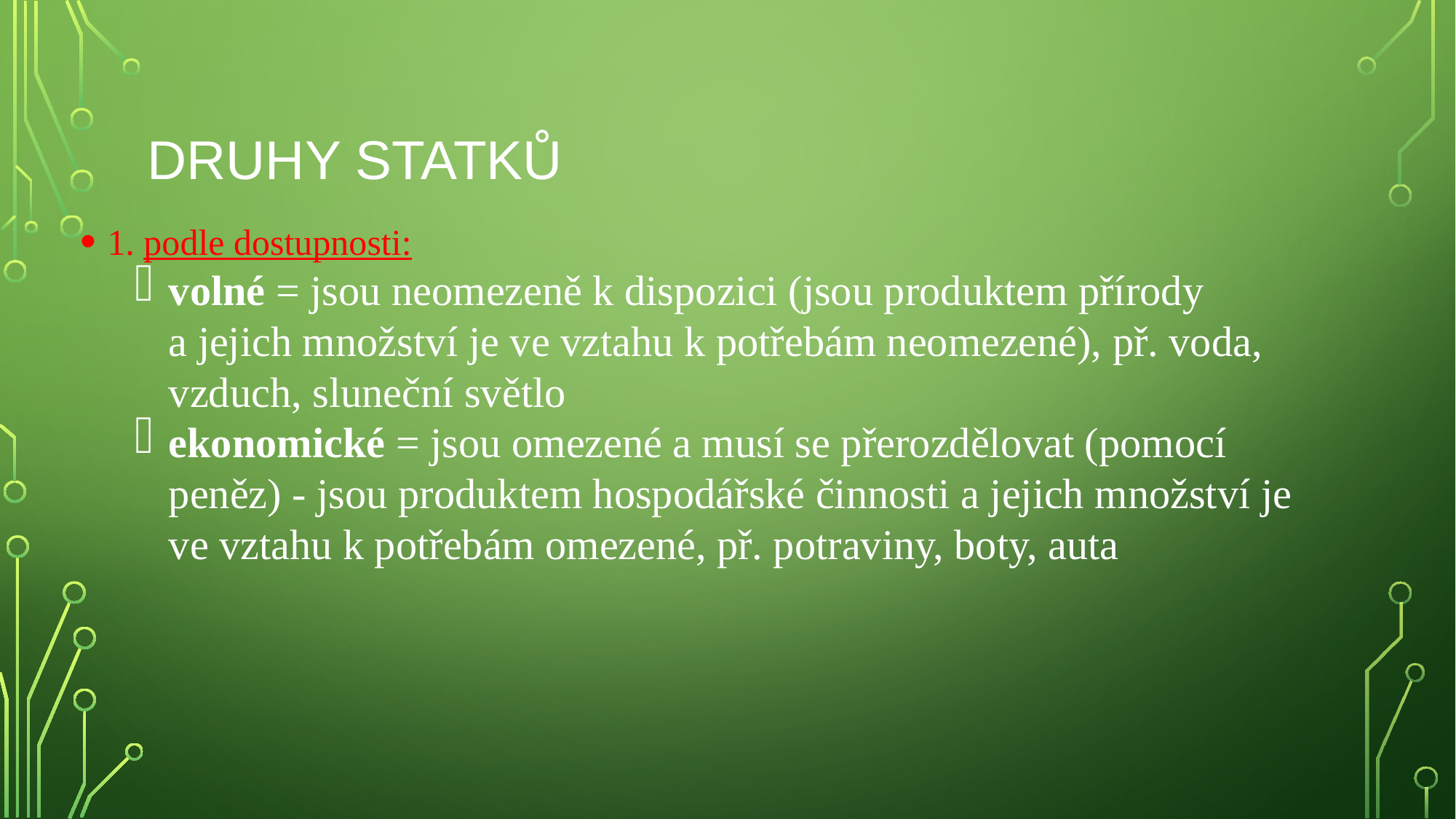

# DRUHY STATKŮ
1. podle dostupnosti:
volné = jsou neomezeně k dispozici (jsou produktem přírody
a jejich množství je ve vztahu k potřebám neomezené), př. voda, vzduch, sluneční světlo
ekonomické = jsou omezené a musí se přerozdělovat (pomocí peněz) - jsou produktem hospodářské činnosti a jejich množství je ve vztahu k potřebám omezené, př. potraviny, boty, auta